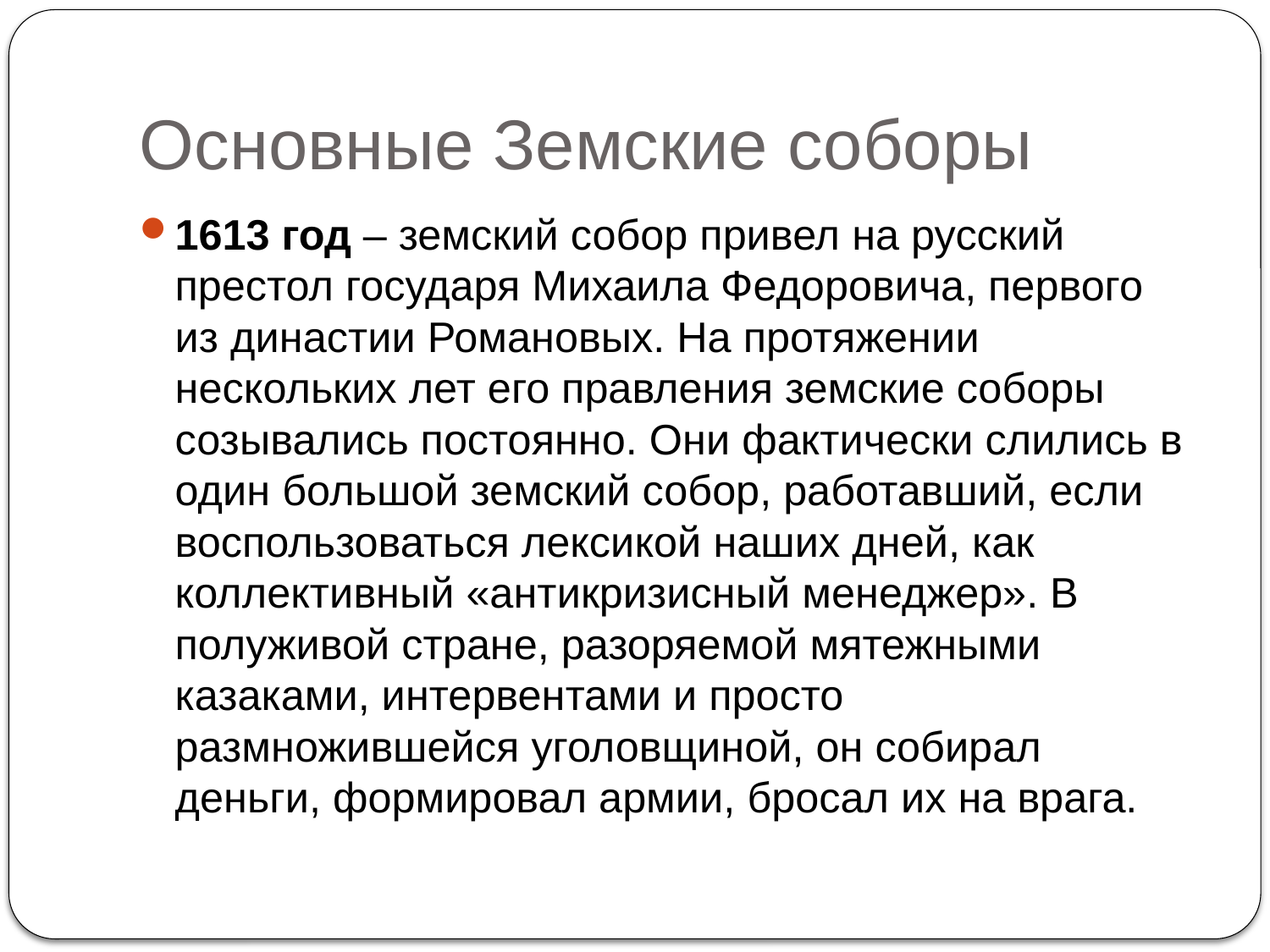

# Основные Земские соборы
1613 год – земский собор привел на русский престол государя Михаила Федоровича, первого из династии Романовых. На протяжении нескольких лет его правления земские соборы созывались постоянно. Они фактически слились в один большой земский собор, работавший, если воспользоваться лексикой наших дней, как коллективный «антикризисный менеджер». В полуживой стране, разоряемой мятежными казаками, интервентами и просто размножившейся уголовщиной, он собирал деньги, формировал армии, бросал их на врага.